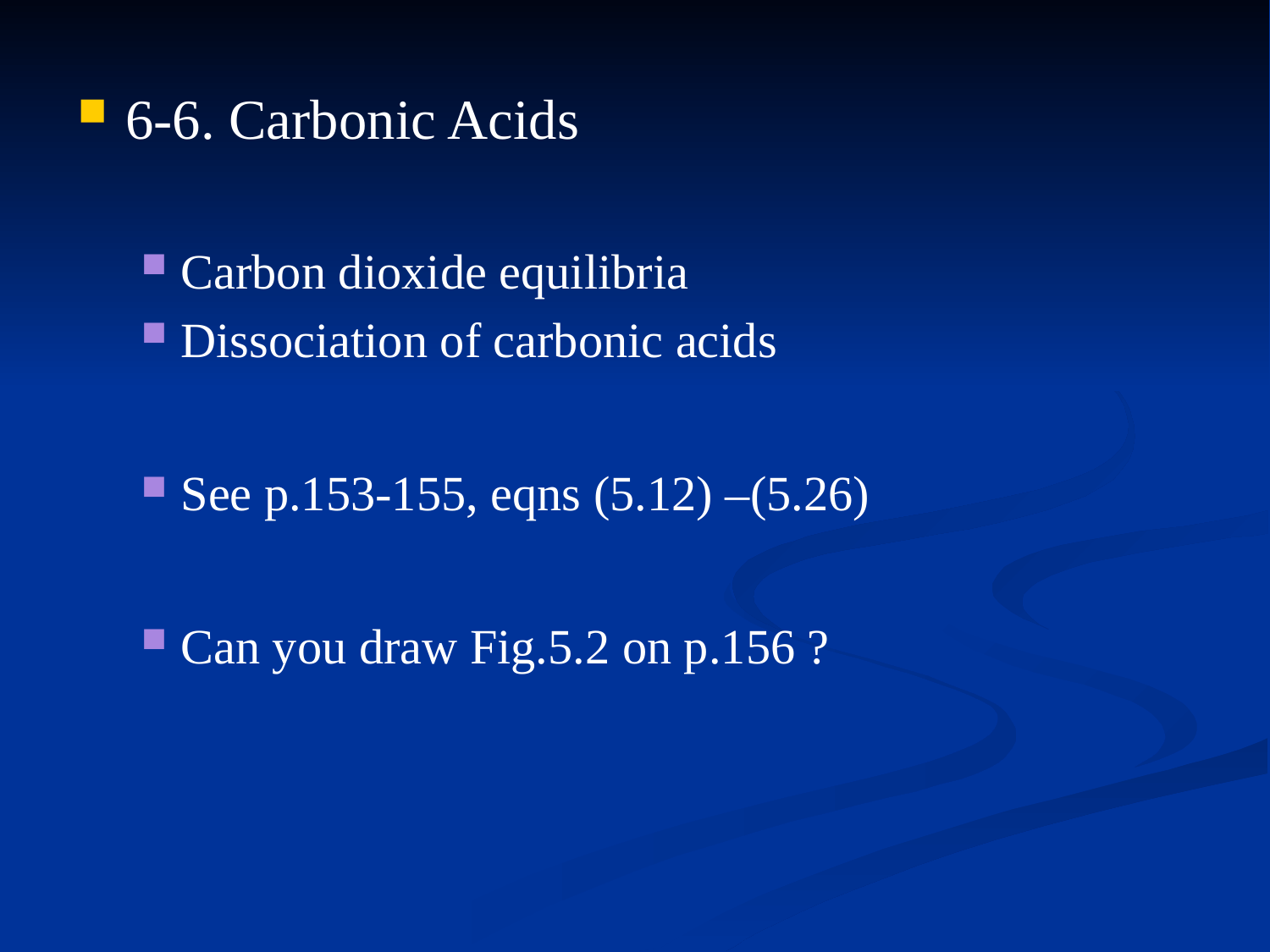

6-6. Carbonic Acids

Carbon dioxide equilibria
Dissociation of carbonic acids

See p.153-155, eqns (5.12) –(5.26)

Can you draw Fig.5.2 on p.156 ?